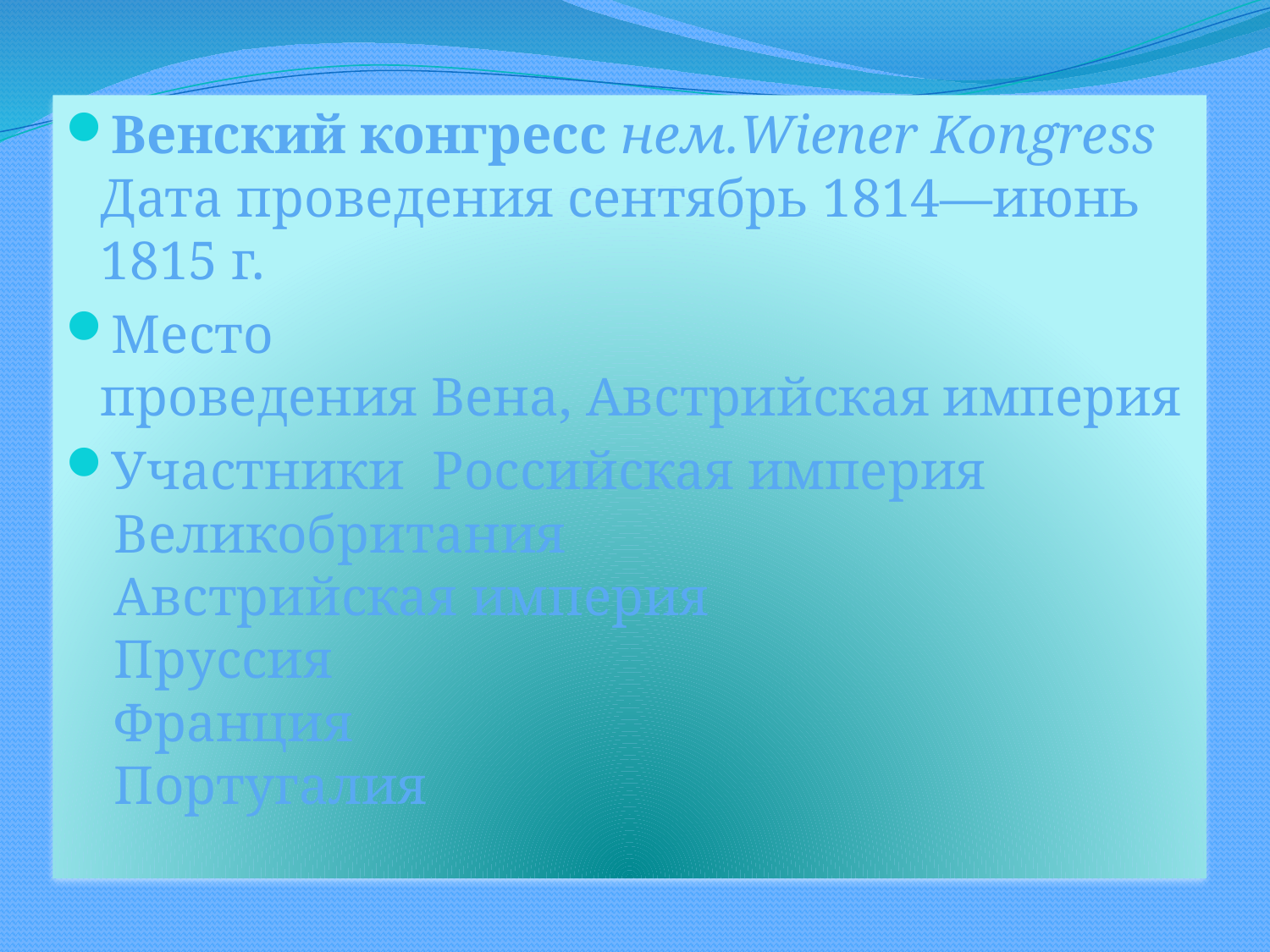

Венский конгресс нем.Wiener Kongress
Дата проведения сентябрь 1814—июнь 1815 г.
Место
проведения Вена, Австрийская империя
Участники  Российская империя
 Великобритания
 Австрийская империя
 Пруссия
 Франция
 Португалия

#